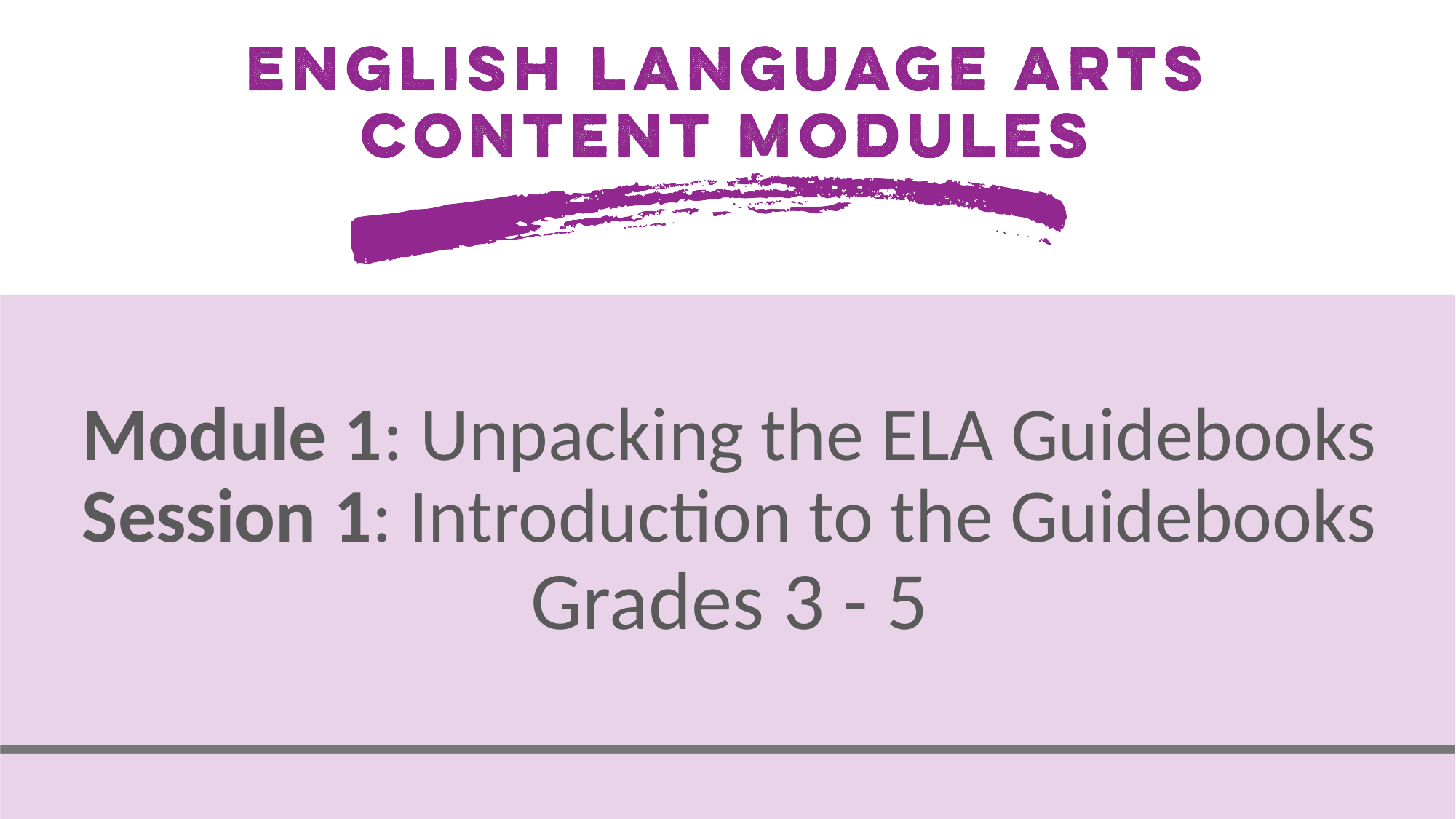

# Module 1: Unpacking the ELA Guidebooks Session 1: Introduction to the Guidebooks Grades 3 - 5